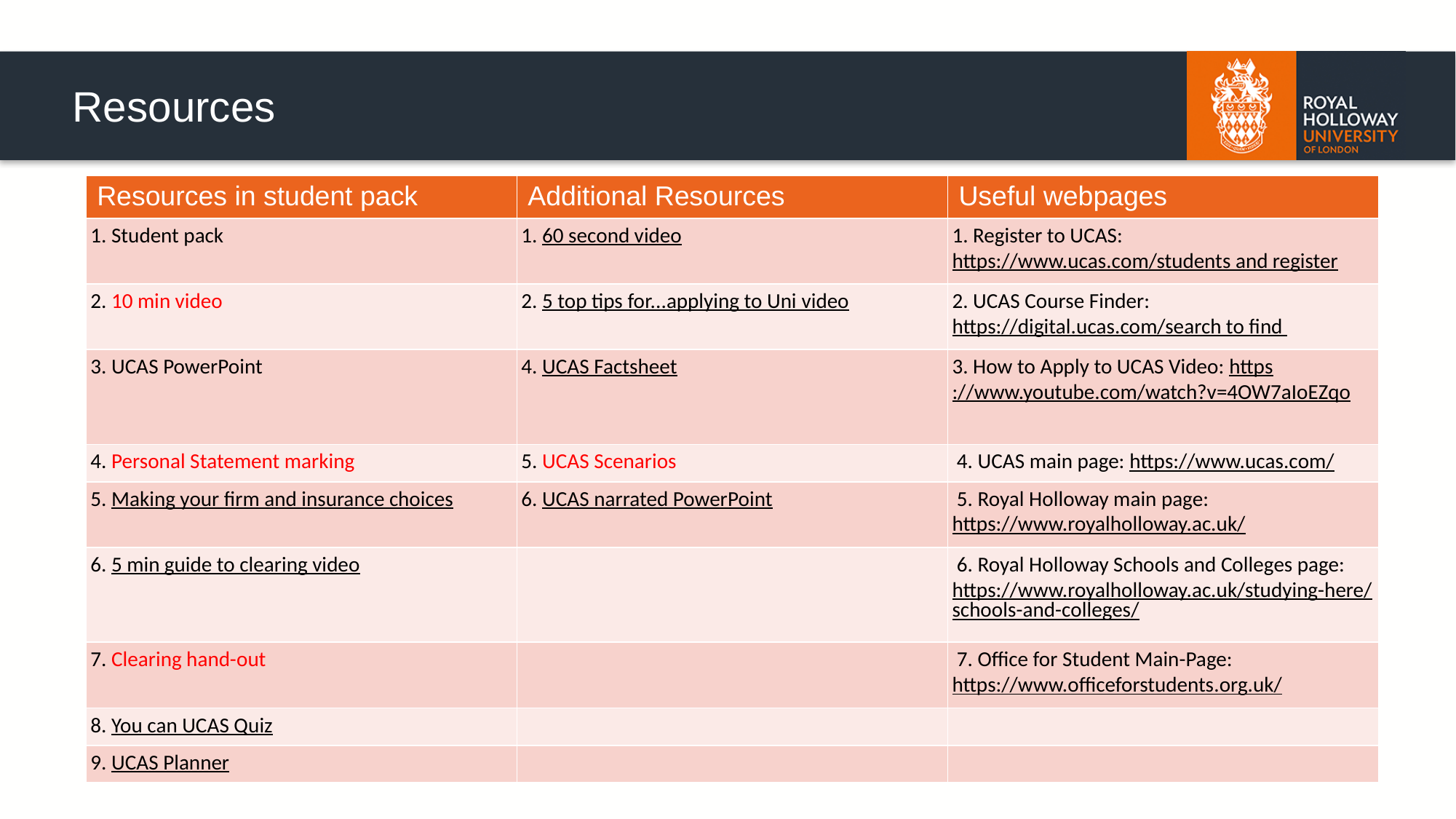

# Resources
| Resources in student pack | Additional Resources | Useful webpages |
| --- | --- | --- |
| 1. Student pack | 1. 60 second video | 1. Register to UCAS: https://www.ucas.com/students and register |
| 2. 10 min video | 2. 5 top tips for...applying to Uni video | 2. UCAS Course Finder: https://digital.ucas.com/search to find |
| 3. UCAS PowerPoint | 4. UCAS Factsheet | 3. How to Apply to UCAS Video: https://www.youtube.com/watch?v=4OW7aIoEZqo |
| 4. Personal Statement marking | 5. UCAS Scenarios | 4. UCAS main page: https://www.ucas.com/ |
| 5. Making your firm and insurance choices | 6. UCAS narrated PowerPoint | 5. Royal Holloway main page: https://www.royalholloway.ac.uk/ |
| 6. 5 min guide to clearing video |  | 6. Royal Holloway Schools and Colleges page: https://www.royalholloway.ac.uk/studying-here/schools-and-colleges/ |
| 7. Clearing hand-out |  | 7. Office for Student Main-Page: https://www.officeforstudents.org.uk/ |
| 8. You can UCAS Quiz |  |  |
| 9. UCAS Planner |  |  |